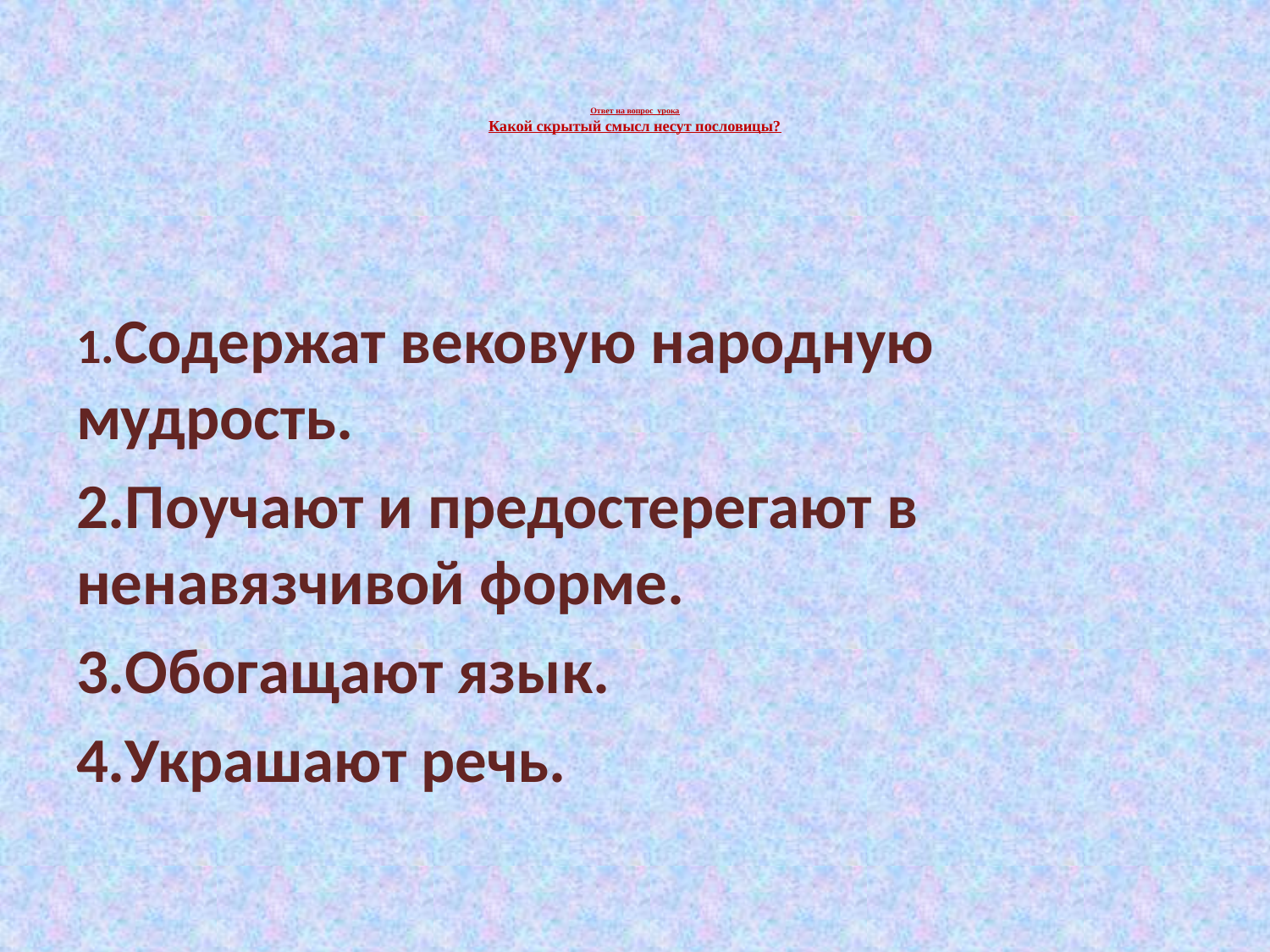

# Ответ на вопрос  урока Какой скрытый смысл несут пословицы?

1.Содержат вековую народную мудрость.
2.Поучают и предостерегают в ненавязчивой форме.
3.Обогащают язык.
4.Украшают речь.